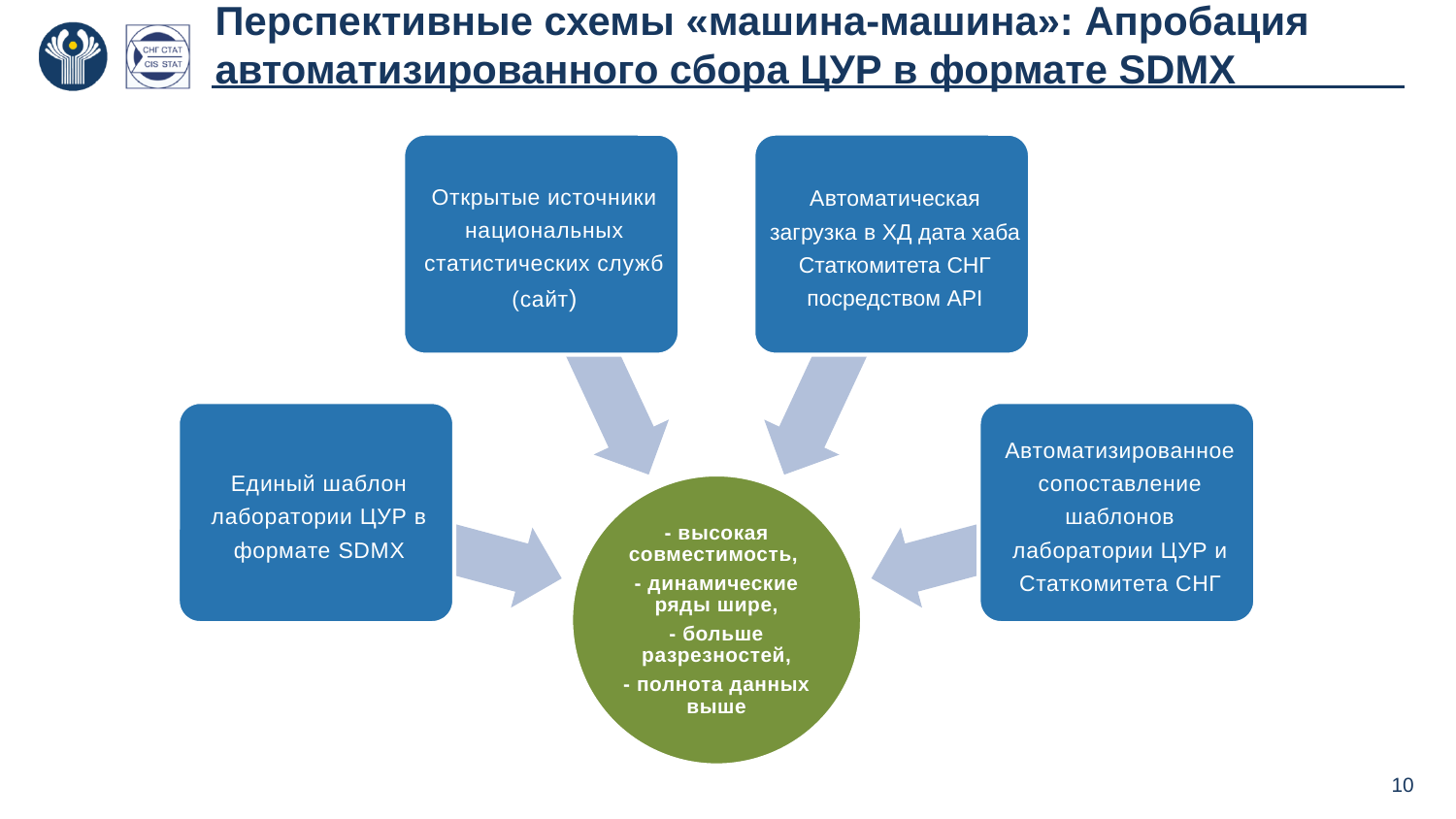

# Перспективные схемы «машина-машина»: Апробация автоматизированного сбора ЦУР в формате SDMX
- высокая совместимость,
- динамические ряды шире,
- больше разрезностей,
- полнота данных выше
Единый шаблон лаборатории ЦУР в формате SDMX
Открытые источники национальных статистических служб (сайт)
Автоматическая загрузка в ХД дата хаба Статкомитета СНГ посредством API
Автоматизированное сопоставление шаблонов лаборатории ЦУР и Статкомитета СНГ